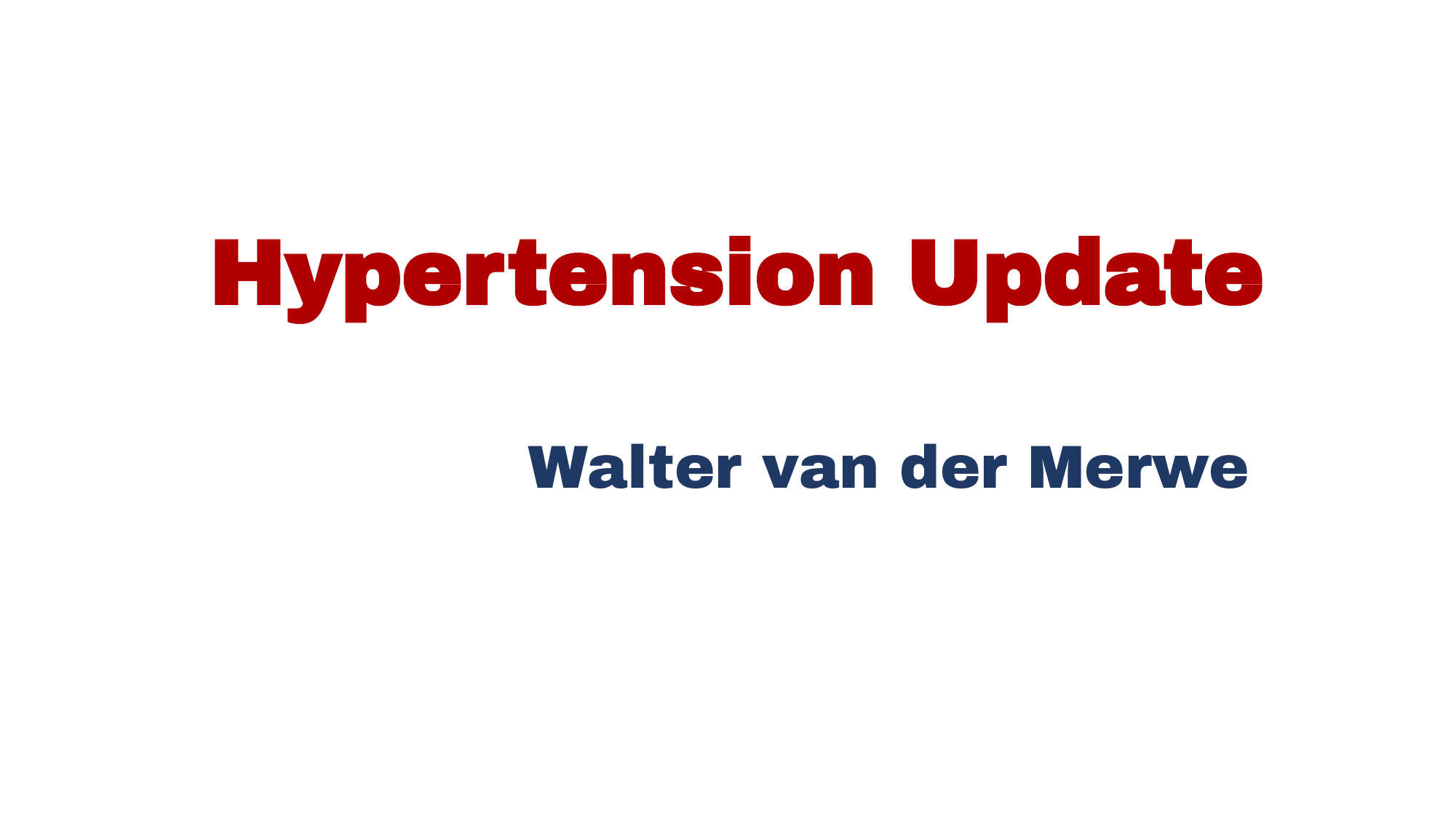

# Hypertension Update
Walter van der Merwe